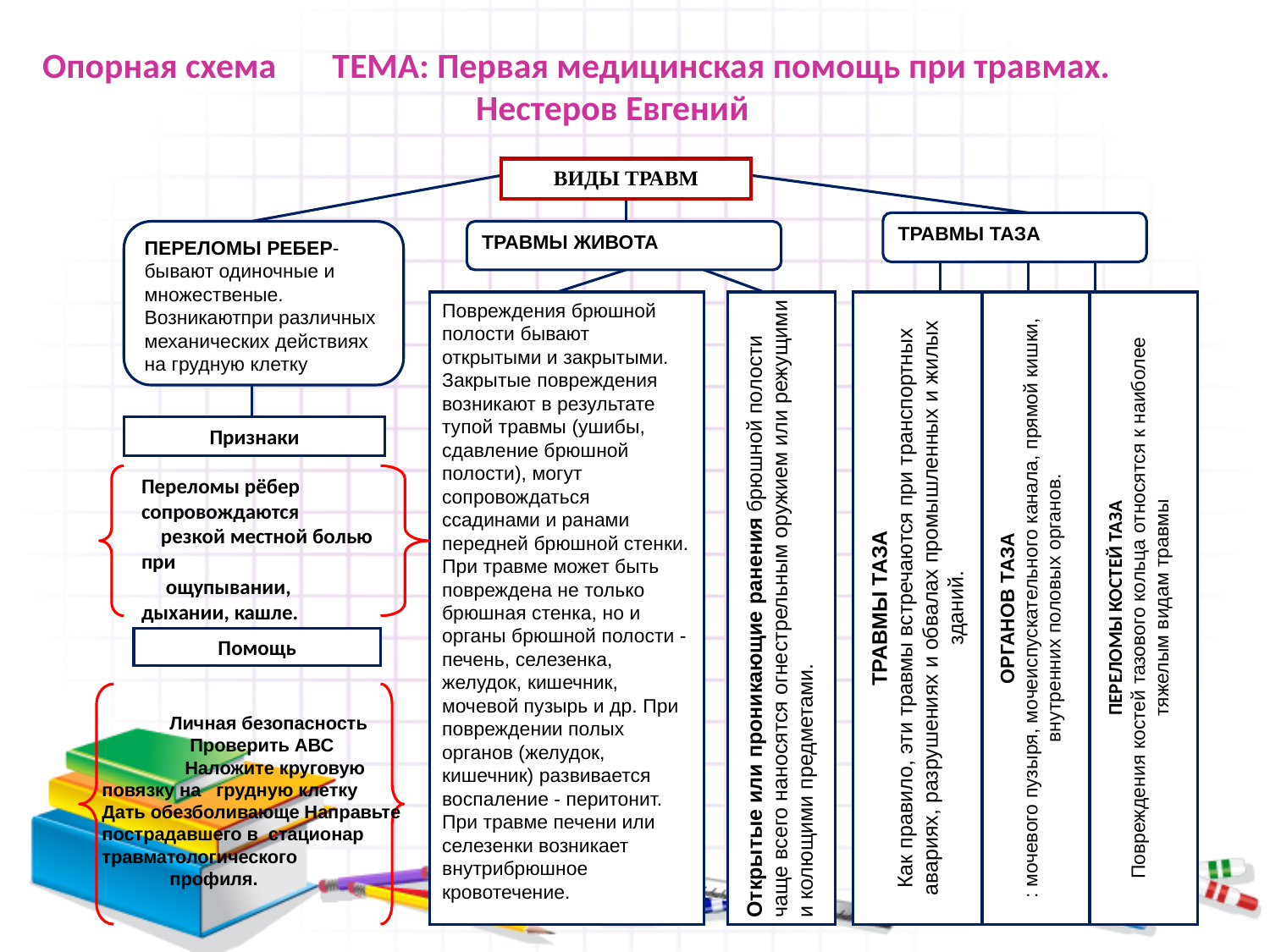

# Опорная схема       ТЕМА: Первая медицинская помощь при травмах.                                                                     Нестеров Евгений
ВИДЫ ТРАВМ
ТРАВМЫ ТАЗА
ПЕРЕЛОМЫ РЕБЕР-бывают одиночные и множественые. Возникаютпри различных механических действиях на грудную клетку
ТРАВМЫ ЖИВОТА
Повреждения брюшной полости бывают открытыми и закрытыми. Закрытые повреждения возникают в результате тупой травмы (ушибы, сдавление брюшной полости), могут сопровождаться ссадинами и ранами передней брюшной стенки. При травме может быть повреждена не только брюшная стенка, но и органы брюшной полости - печень, селезенка, желудок, кишечник, мочевой пузырь и др. При повреждении полых органов (желудок, кишечник) развивается воспаление - перитонит. При травме печени или селезенки возникает внутрибрюшное кровотечение.
Открытые или проникающие ранения брюшной полости чаще всего наносятся огнестрельным оружием или режущими и колющими предметами.
ТРАВМЫ ТАЗА
Как правило, эти травмы встречаются при транспортных авариях, разрушениях и обвалах промышленных и жилых зданий.
ОРГАНОВ ТАЗА
: мочевого пузыря, мочеиспускательного канала, прямой кишки, внутренних половых органов.
ПЕРЕЛОМЫ КОСТЕЙ ТАЗА
Повреждения костей тазового кольца относятся к наиболее тяжелым видам травмы
Признаки

Помощь

Переломы рёбер сопровождаются
    резкой местной болью при
     ощупывании, дыхании, кашле.
 Личная безопасность
     Проверить АВС
    Наложите круговую повязку на   грудную клетку Дать обезболивающе Направьте пострадавшего в  стационар травматологического
 профиля.